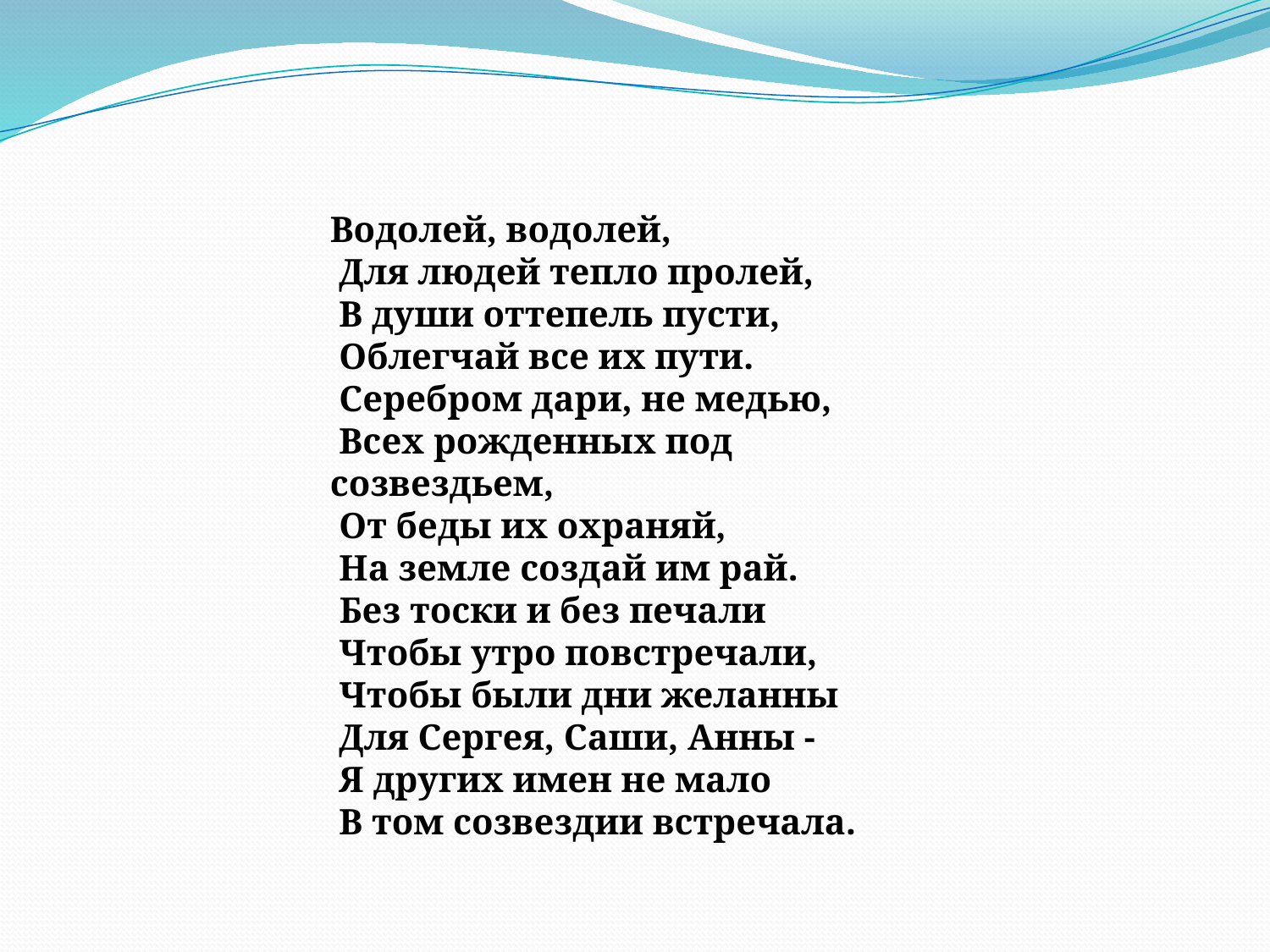

Водолей, водолей,
 Для людей тепло пролей,
 В души оттепель пусти,
 Облегчай все их пути.
 Серебром дари, не медью,
 Всех рожденных под созвездьем,
 От беды их охраняй,
 На земле создай им рай.
 Без тоски и без печали
 Чтобы утро повстречали,
 Чтобы были дни желанны
 Для Сергея, Саши, Анны -
 Я других имен не мало
 В том созвездии встречала.